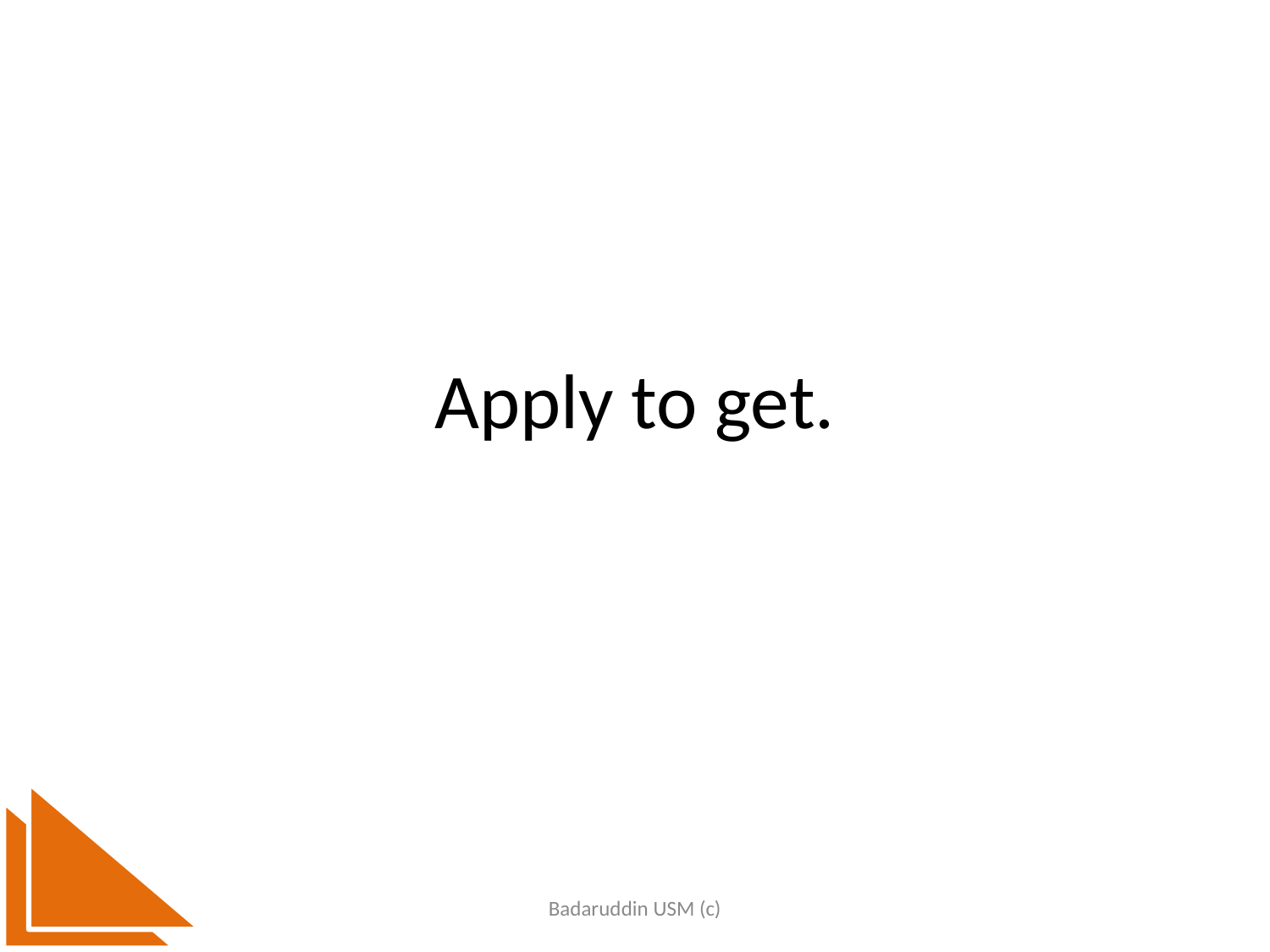

# Apply to get.

Badaruddin USM (c)